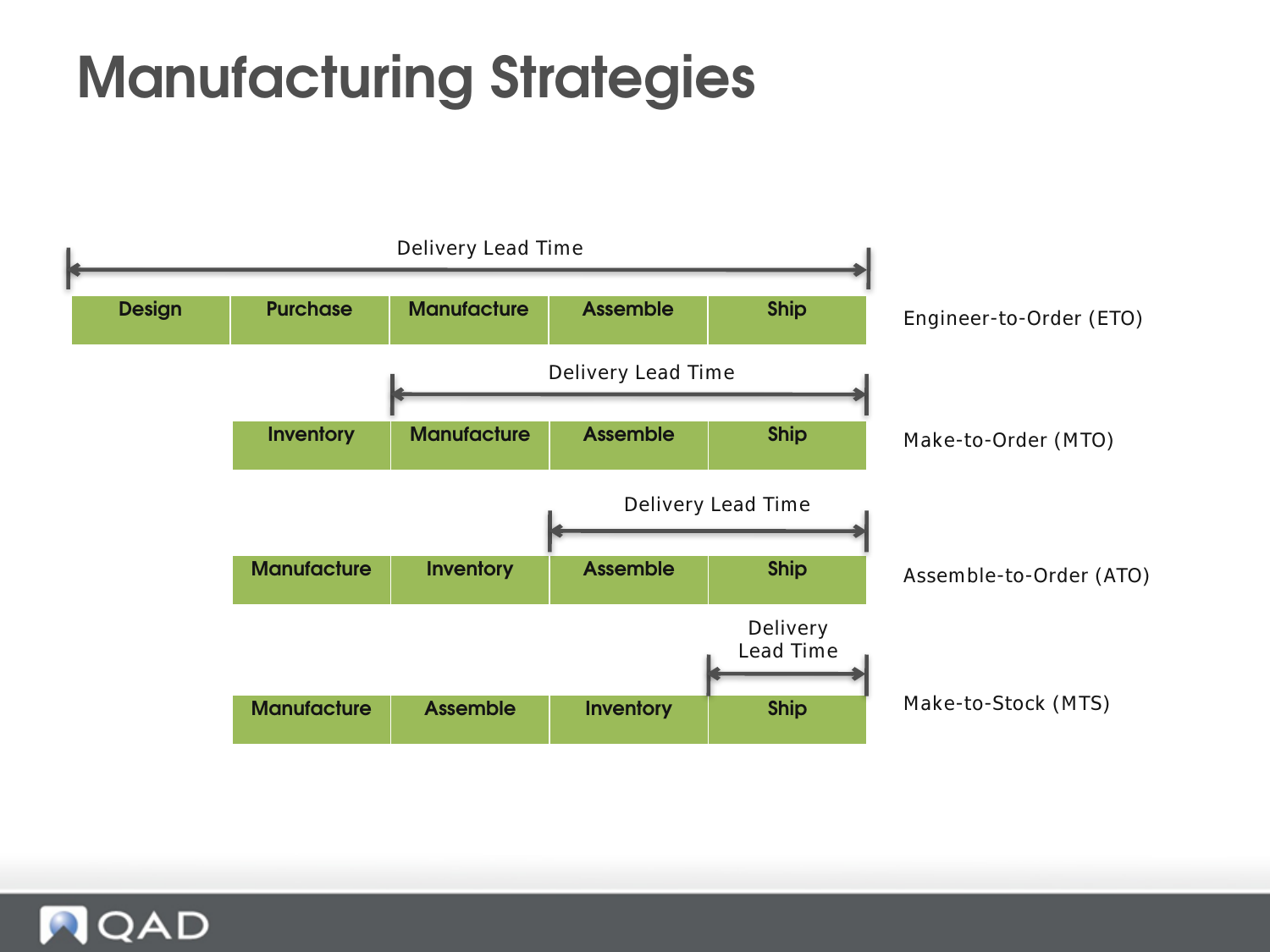

# Manufacturing Strategies
Delivery Lead Time
| Design | Purchase | Manufacture | Assemble | Ship |
| --- | --- | --- | --- | --- |
Engineer-to-Order (ETO)
Delivery Lead Time
| Inventory | Manufacture | Assemble | Ship |
| --- | --- | --- | --- |
Make-to-Order (MTO)
Delivery Lead Time
| Manufacture | Inventory | Assemble | Ship |
| --- | --- | --- | --- |
Assemble-to-Order (ATO)
Delivery Lead Time
Make-to-Stock (MTS)
| Manufacture | Assemble | Inventory | Ship |
| --- | --- | --- | --- |